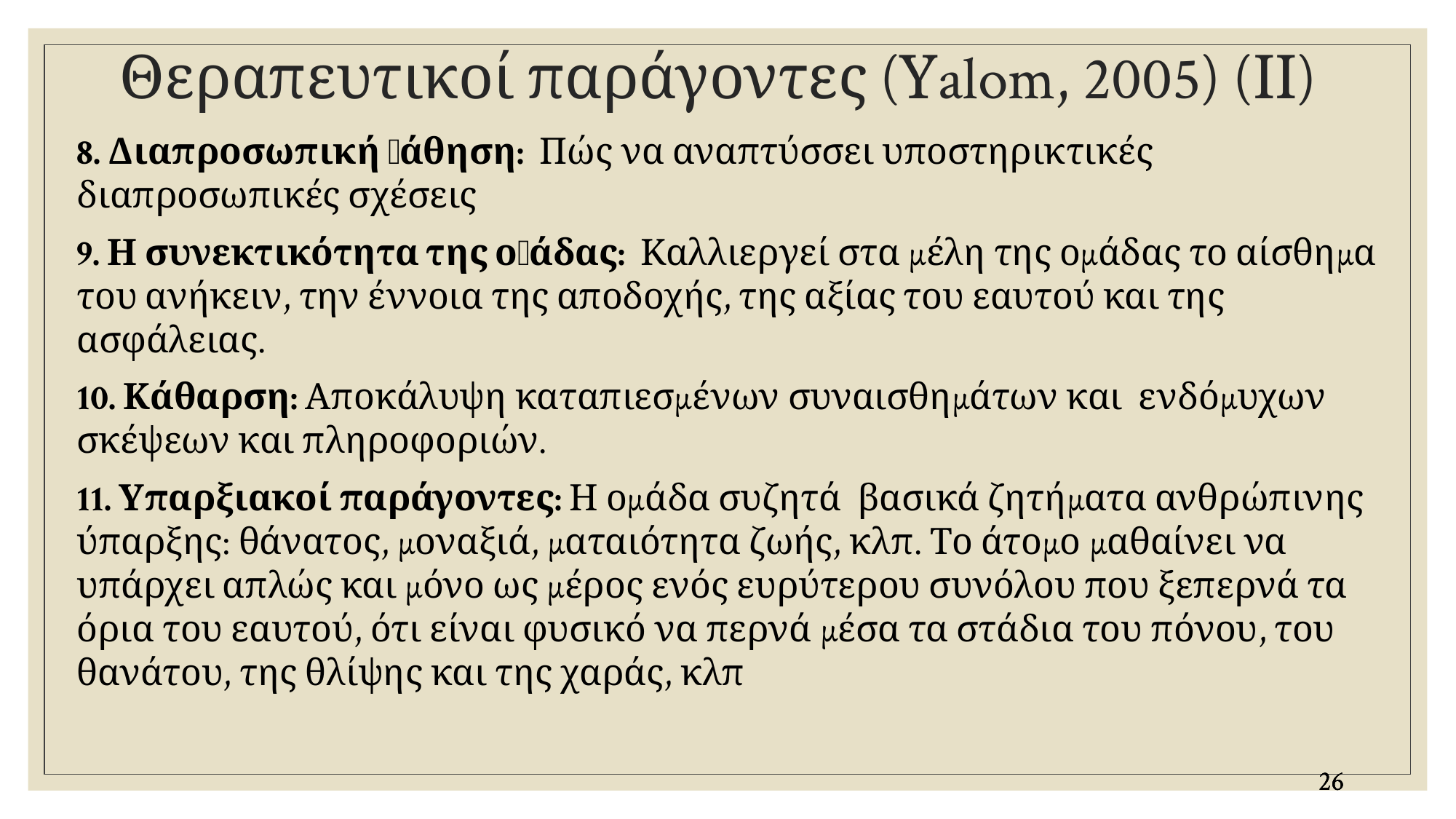

# Θεραπευτικοί παράγοντες (Υalom, 2005) (ΙΙ)
8. Διαπροσωπική μάθηση:  Πώς να αναπτύσσει υποστηρικτικές διαπροσωπικές σχέσεις
9. Η συνεκτικότητα της ομάδας:  Καλλιεργεί στα μέλη της ομάδας το αίσθημα του ανήκειν, την έννοια της αποδοχής, της αξίας του εαυτού και της ασφάλειας.
10. Κάθαρση: Αποκάλυψη καταπιεσμένων συναισθημάτων και  ενδόμυχων σκέψεων και πληροφοριών.
11. Υπαρξιακοί παράγοντες: Η ομάδα συζητά  βασικά ζητήματα ανθρώπινης  ύπαρξης: θάνατος, μοναξιά, ματαιότητα ζωής, κλπ. Το άτομο μαθαίνει να υπάρχει απλώς και μόνο ως μέρος ενός ευρύτερου συνόλου που ξεπερνά τα όρια του εαυτού, ότι είναι φυσικό να περνά μέσα τα στάδια του πόνου, του θανάτου, της θλίψης και της χαράς, κλπ

26
26
26